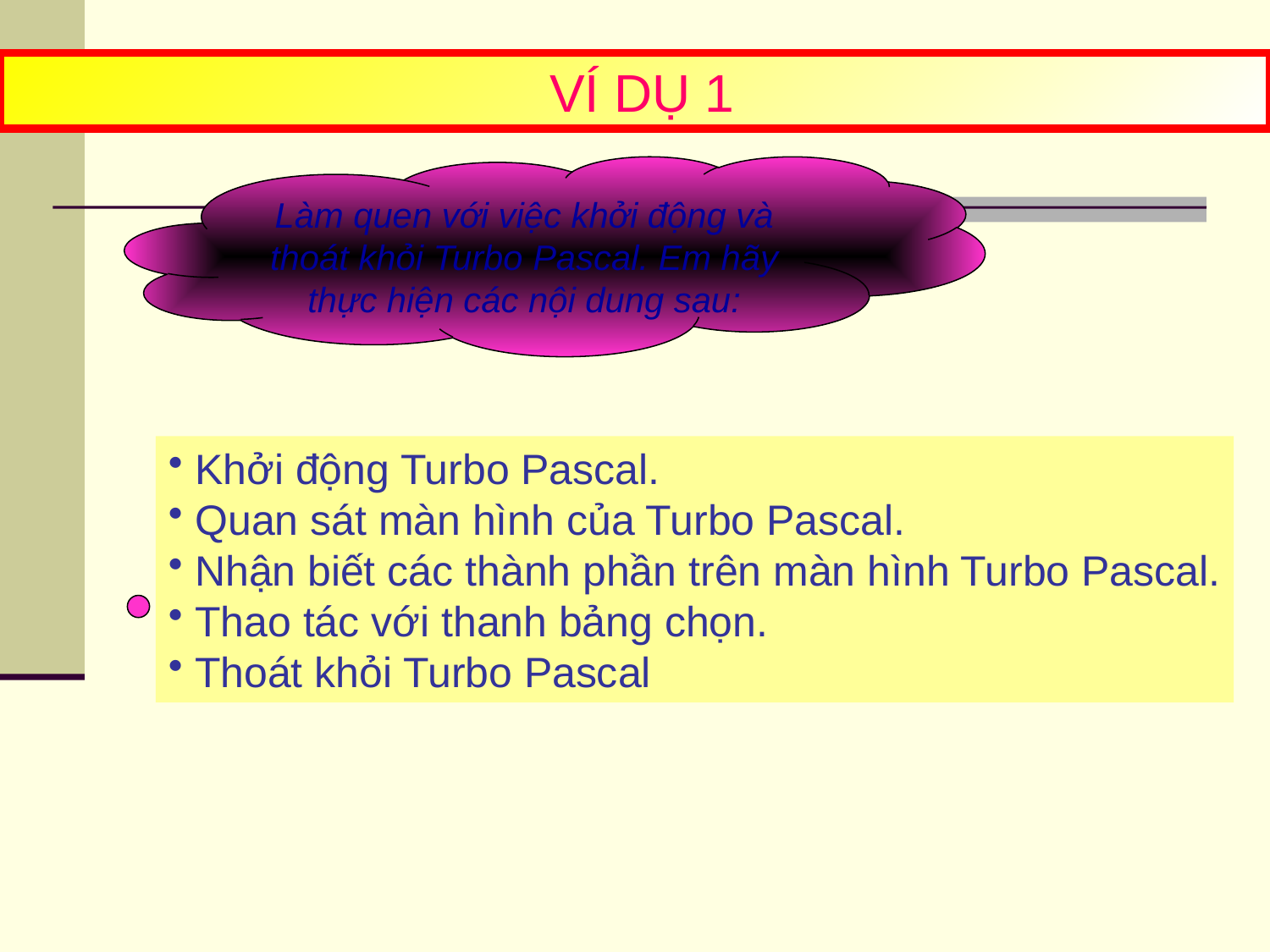

VÍ DỤ 1
Làm quen với việc khởi động và thoát khỏi Turbo Pascal. Em hãy thực hiện các nội dung sau:
 Khởi động Turbo Pascal.
 Quan sát màn hình của Turbo Pascal.
 Nhận biết các thành phần trên màn hình Turbo Pascal.
 Thao tác với thanh bảng chọn.
 Thoát khỏi Turbo Pascal